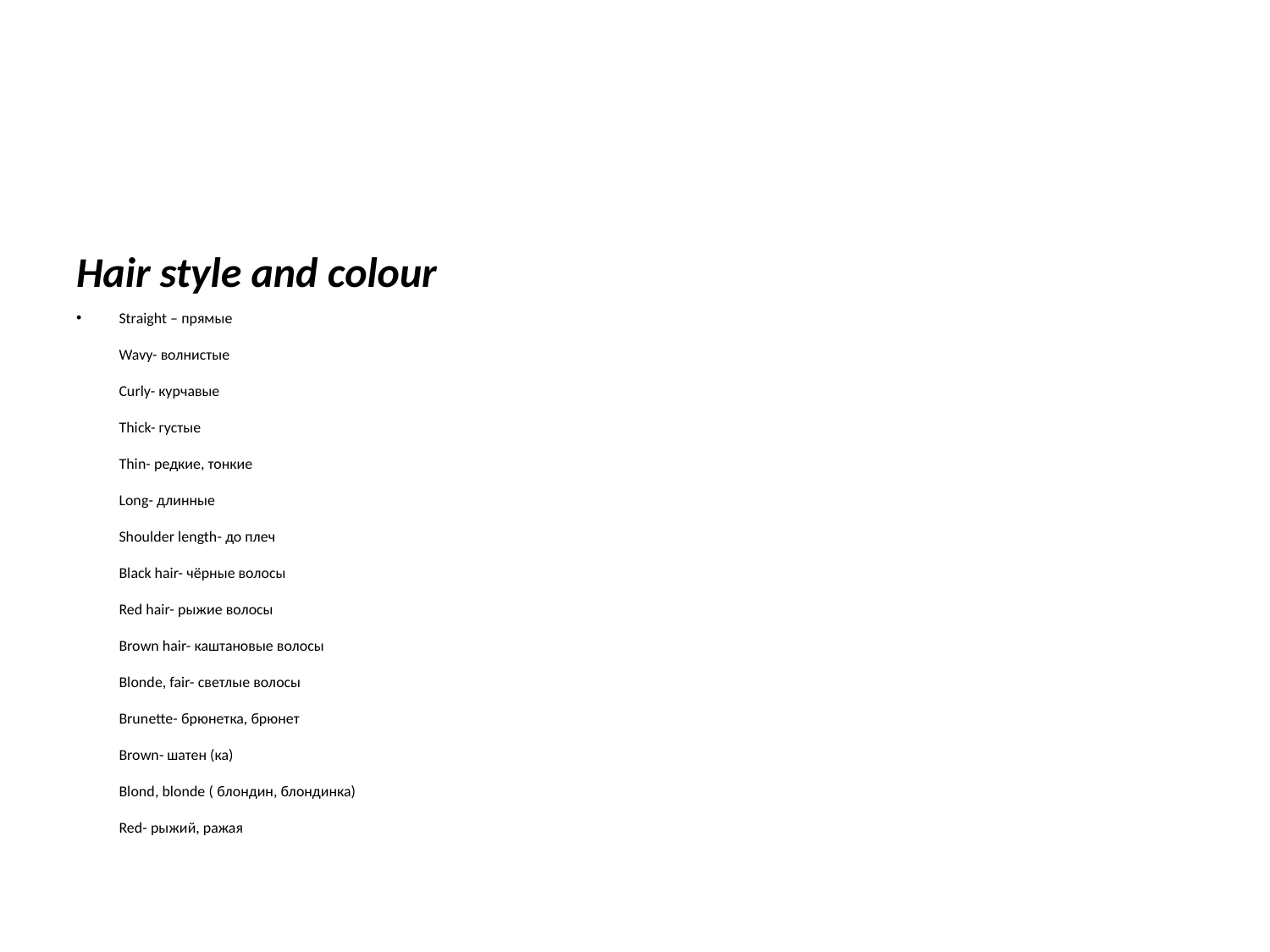

#
Hair style and colour

Straight – прямые 
Wavy- волнистые 
Curly- курчавые 
Thick- густые 
Thin- редкие, тонкие 
Long- длинные 
Shoulder length- до плеч 
Black hair- чёрные волосы 
Red hair- рыжие волосы 
Brown hair- каштановые волосы 
Blonde, fair- светлые волосы 
Brunette- брюнетка, брюнет 
Brown- шатен (ка) 
Blond, blonde ( блондин, блондинка) 
Red- рыжий, ражая